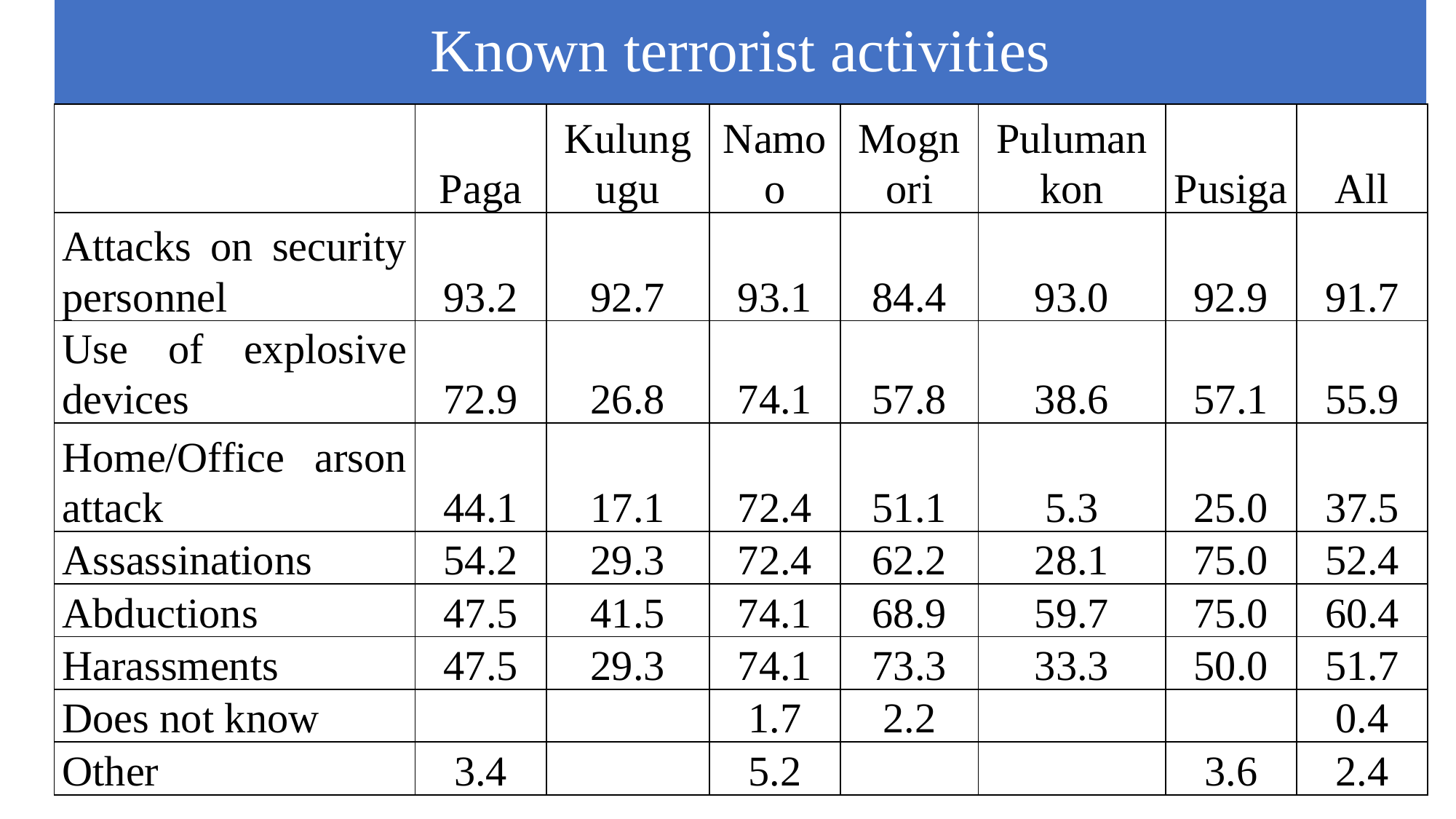

# Known terrorist activities
|  | Paga | Kulungugu | Namoo | Mognori | Pulumankon | Pusiga | All |
| --- | --- | --- | --- | --- | --- | --- | --- |
| Attacks on security personnel | 93.2 | 92.7 | 93.1 | 84.4 | 93.0 | 92.9 | 91.7 |
| Use of explosive devices | 72.9 | 26.8 | 74.1 | 57.8 | 38.6 | 57.1 | 55.9 |
| Home/Office arson attack | 44.1 | 17.1 | 72.4 | 51.1 | 5.3 | 25.0 | 37.5 |
| Assassinations | 54.2 | 29.3 | 72.4 | 62.2 | 28.1 | 75.0 | 52.4 |
| Abductions | 47.5 | 41.5 | 74.1 | 68.9 | 59.7 | 75.0 | 60.4 |
| Harassments | 47.5 | 29.3 | 74.1 | 73.3 | 33.3 | 50.0 | 51.7 |
| Does not know |  |  | 1.7 | 2.2 |  |  | 0.4 |
| Other | 3.4 |  | 5.2 |  |  | 3.6 | 2.4 |